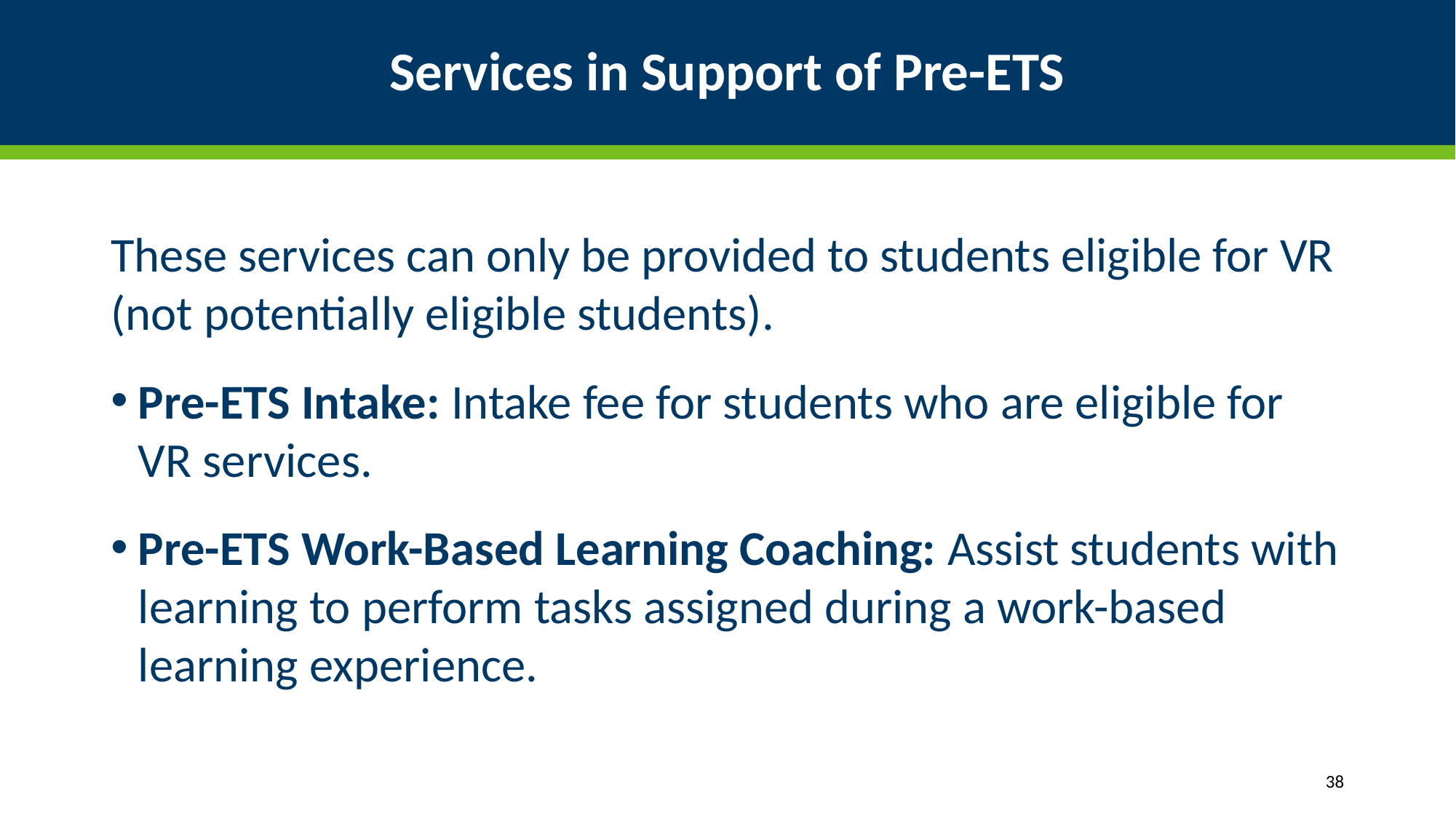

# Services in Support of Pre-ETS
These services can only be provided to students eligible for VR (not potentially eligible students).
Pre-ETS Intake: Intake fee for students who are eligible for VR services.
Pre-ETS Work-Based Learning Coaching: Assist students with learning to perform tasks assigned during a work-based learning experience.
38